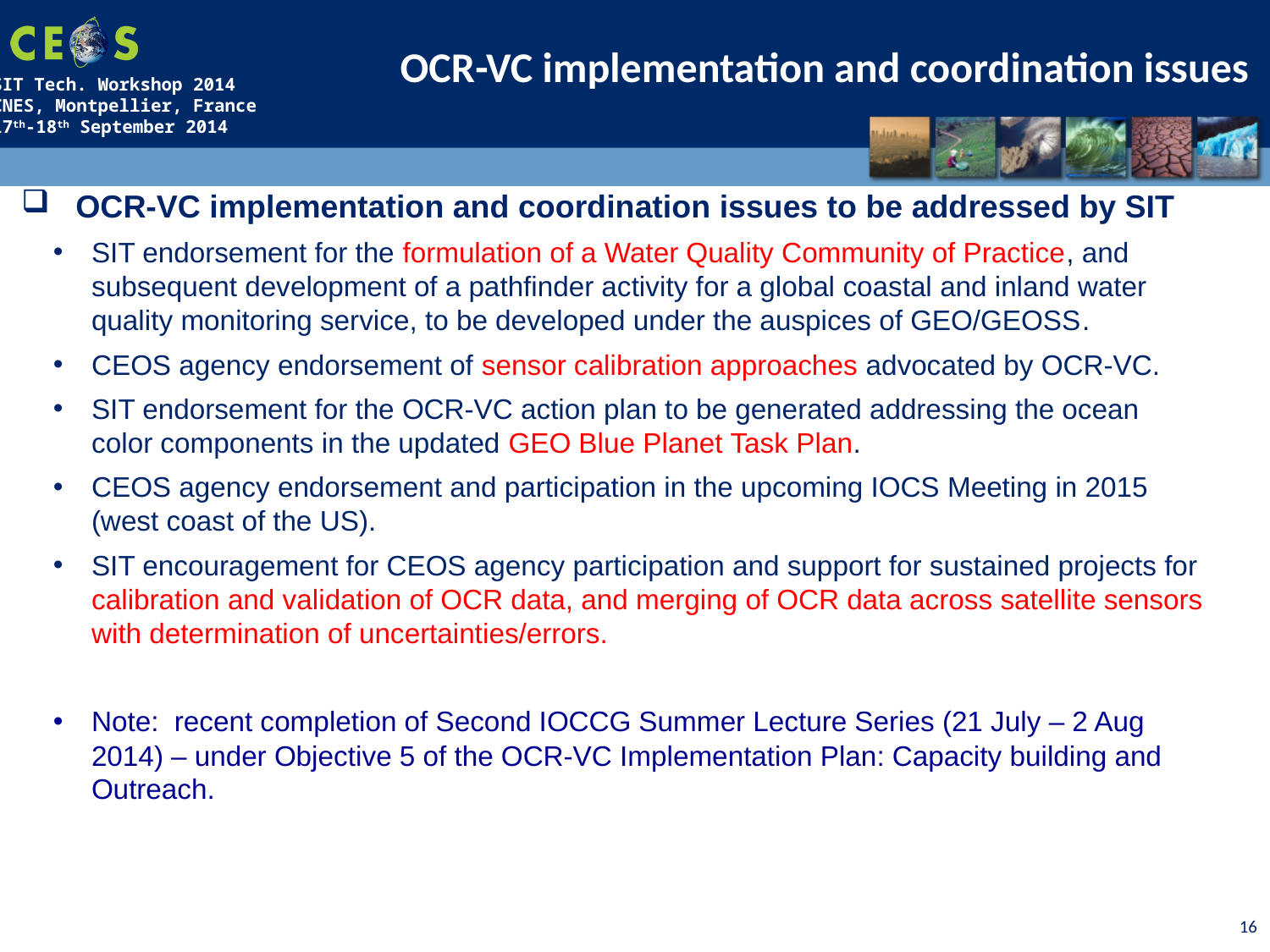

OCR-VC implementation and coordination issues
OCR-VC implementation and coordination issues to be addressed by SIT
SIT endorsement for the formulation of a Water Quality Community of Practice, and subsequent development of a pathfinder activity for a global coastal and inland water quality monitoring service, to be developed under the auspices of GEO/GEOSS.
CEOS agency endorsement of sensor calibration approaches advocated by OCR-VC.
SIT endorsement for the OCR-VC action plan to be generated addressing the ocean color components in the updated GEO Blue Planet Task Plan.
CEOS agency endorsement and participation in the upcoming IOCS Meeting in 2015 (west coast of the US).
SIT encouragement for CEOS agency participation and support for sustained projects for calibration and validation of OCR data, and merging of OCR data across satellite sensors with determination of uncertainties/errors.

Note:  recent completion of Second IOCCG Summer Lecture Series (21 July – 2 Aug 2014) – under Objective 5 of the OCR-VC Implementation Plan: Capacity building and Outreach.

16